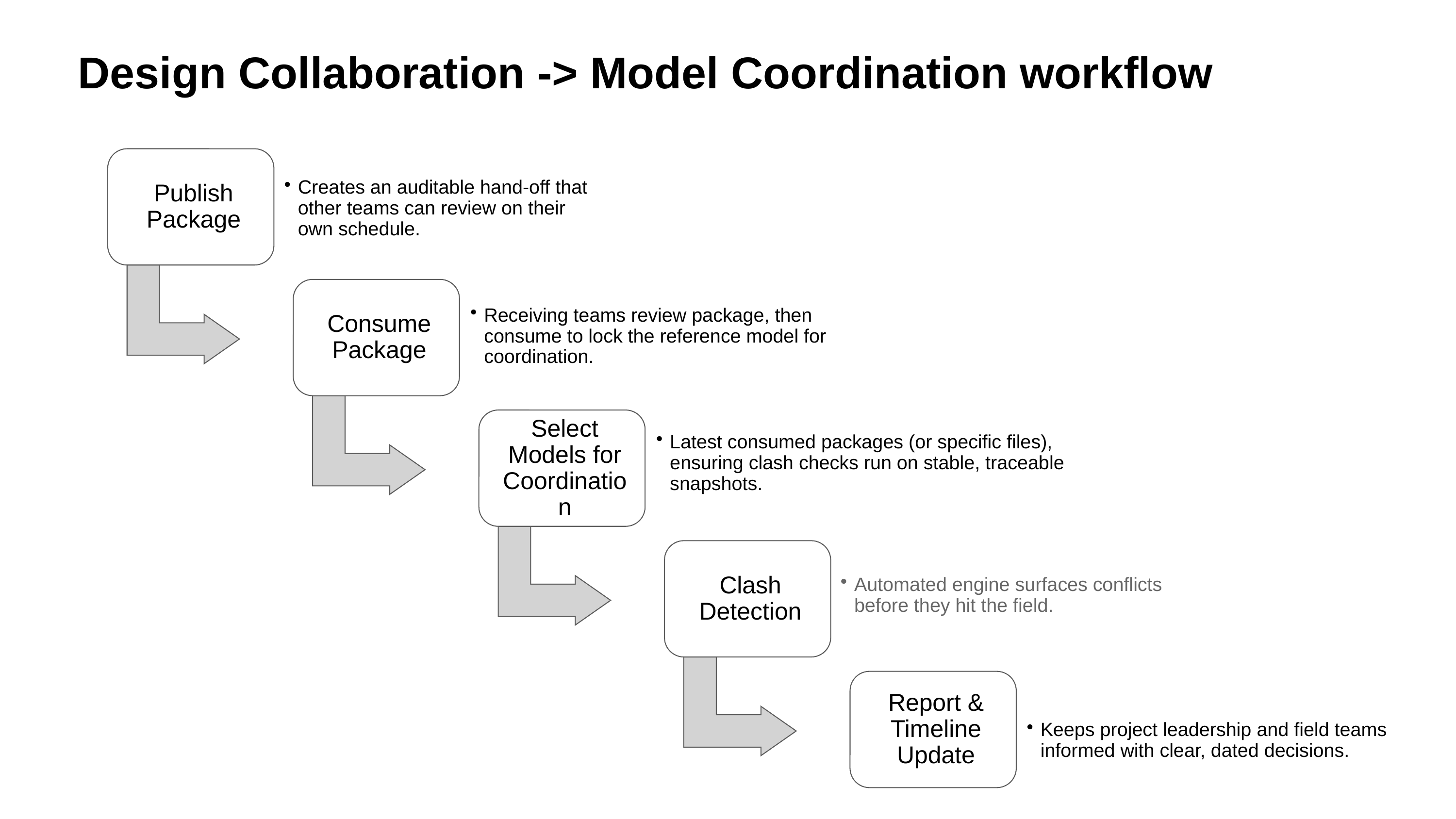

# Design Collaboration -> Model Coordination workflow
Publish Package
Creates an auditable hand-off that other teams can review on their own schedule.
Consume Package
Receiving teams review package, then consume to lock the reference model for coordination.
Select Models for Coordination
Latest consumed packages (or specific files), ensuring clash checks run on stable, traceable snapshots.
Clash Detection
Automated engine surfaces conflicts before they hit the field.
Report & Timeline Update

Keeps project leadership and field teams informed with clear, dated decisions.